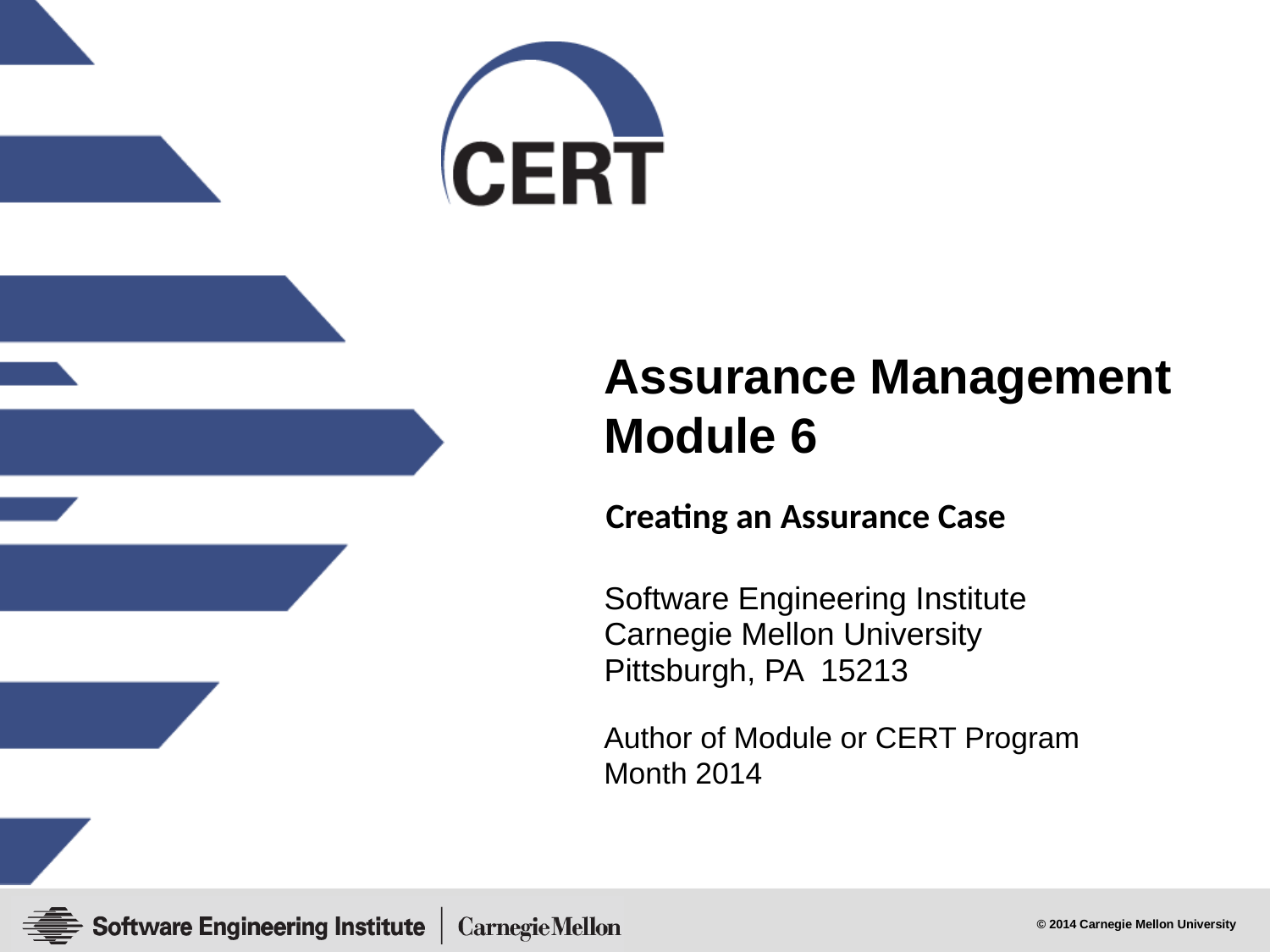

Assurance Management
Module 6
Creating an Assurance Case
Author of Module or CERT Program
Month 2014